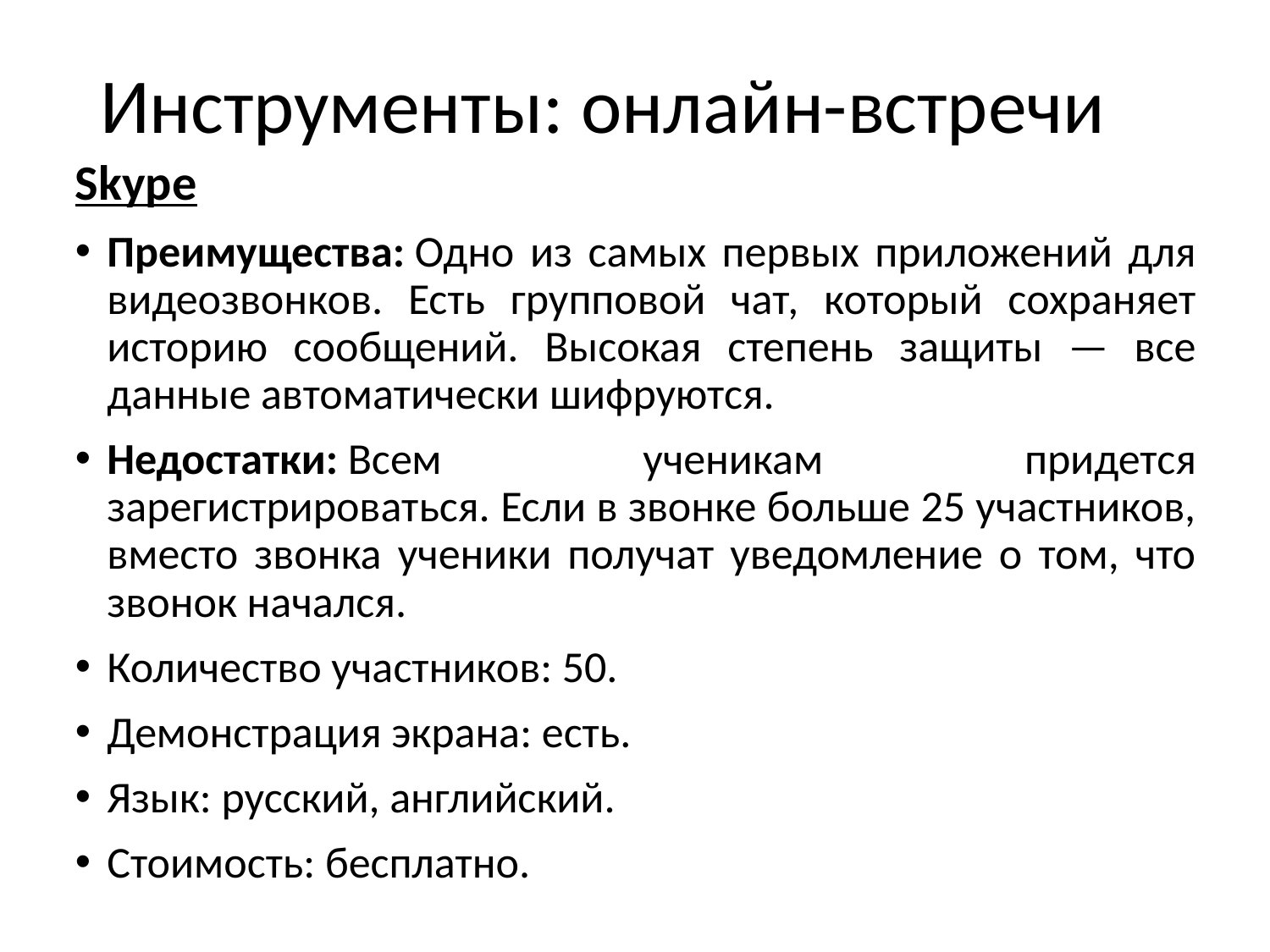

# Инструменты: онлайн-встречи
Skype
Преимущества: Одно из самых первых приложений для видеозвонков. Есть групповой чат, который сохраняет историю сообщений. Высокая степень защиты — все данные автоматически шифруются.
Недостатки: Всем ученикам придется зарегистрироваться. Если в звонке больше 25 участников, вместо звонка ученики получат уведомление о том, что звонок начался.
Количество участников: 50.
Демонстрация экрана: есть.
Язык: русский, английский.
Стоимость: бесплатно.